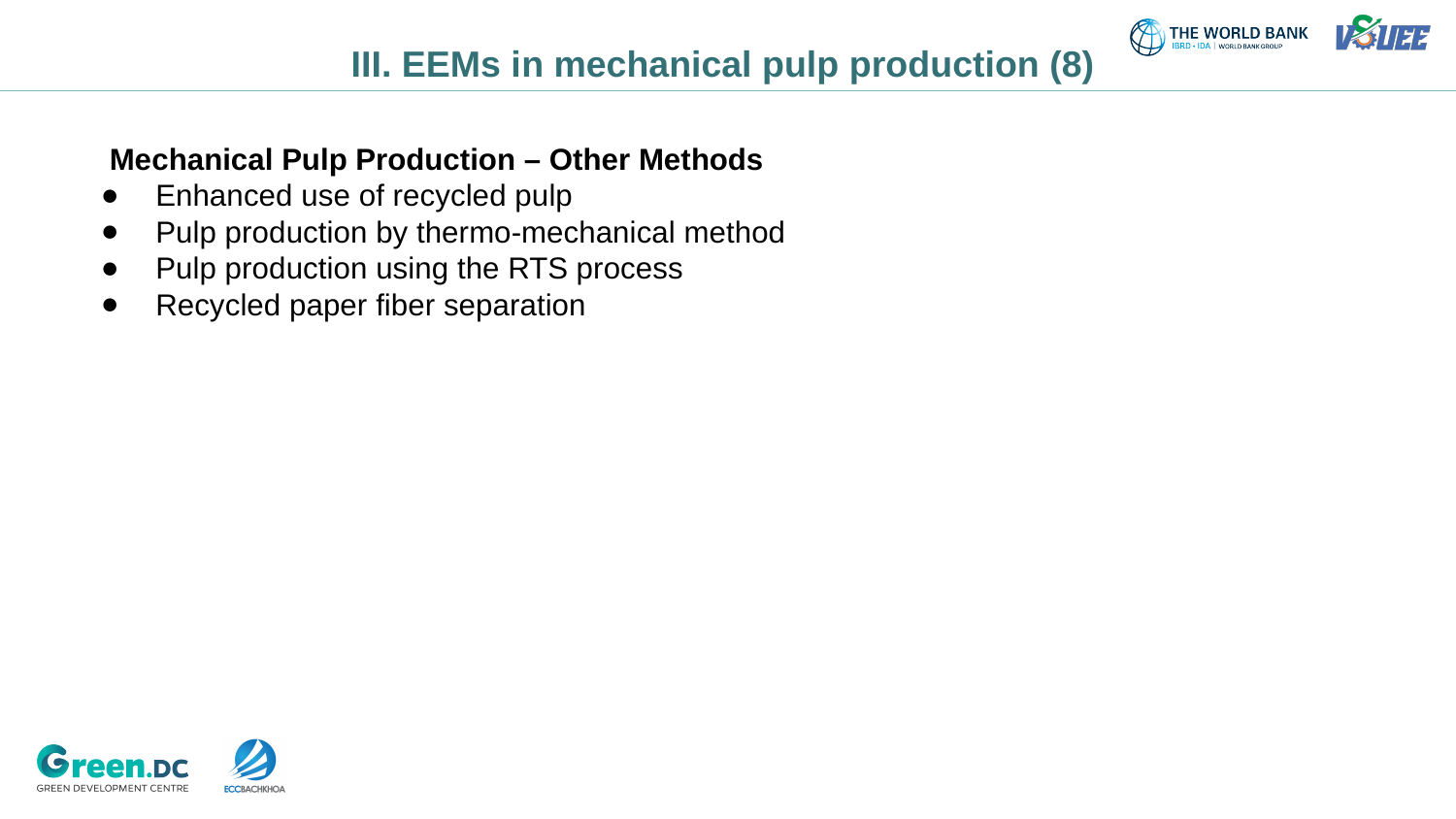

# III. EEMs in mechanical pulp production (8)
Mechanical Pulp Production – Other Methods
Enhanced use of recycled pulp
Pulp production by thermo-mechanical method
Pulp production using the RTS process
Recycled paper fiber separation